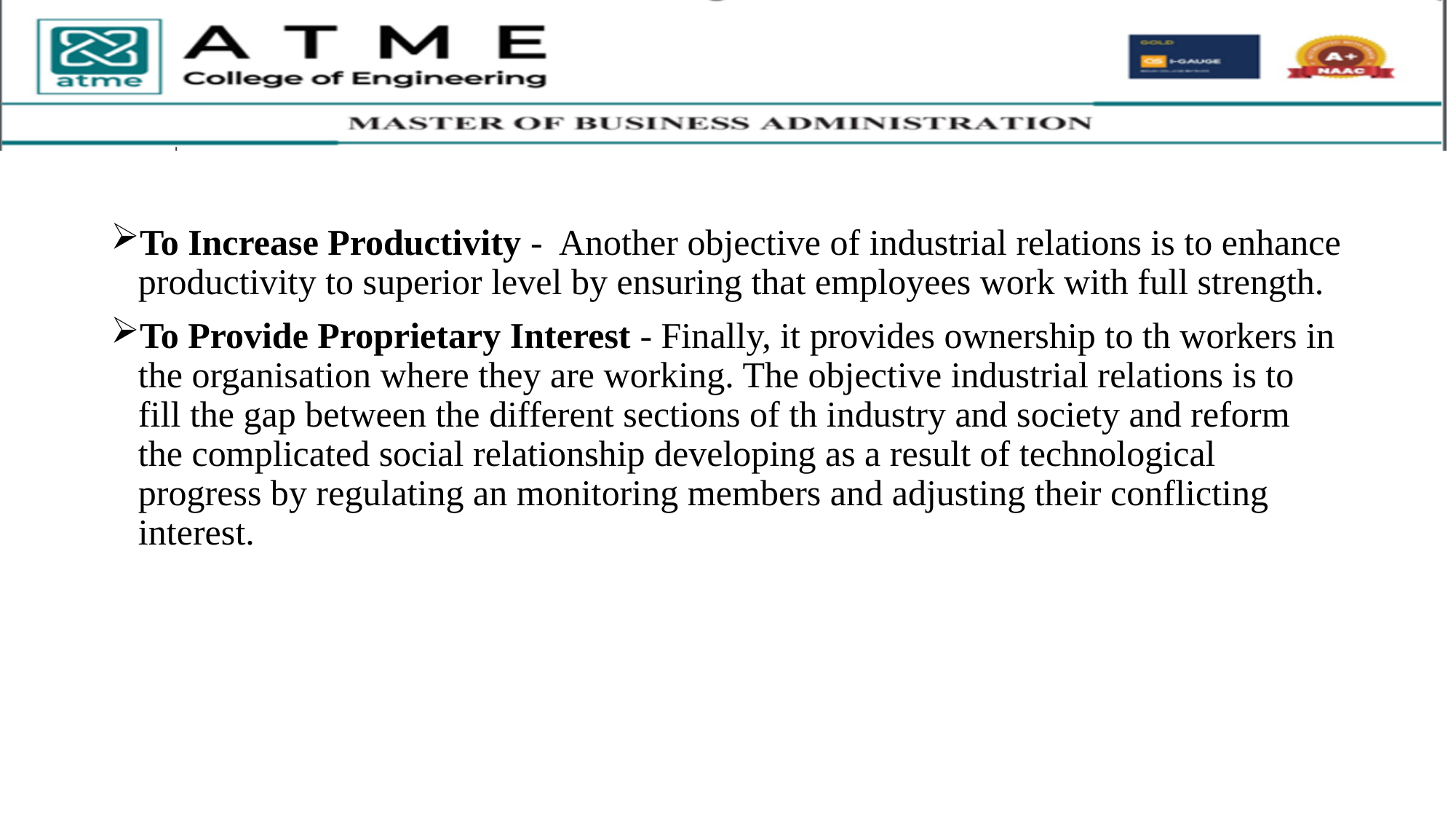

To Increase Productivity -  Another objective of industrial relations is to enhance productivity to superior level by ensuring that employees work with full strength.
To Provide Proprietary Interest - Finally, it provides ownership to th workers in the organisation where they are working. The objective industrial relations is to fill the gap between the different sections of th industry and society and reform the complicated social relationship developing as a result of technological progress by regulating an monitoring members and adjusting their conflicting interest.